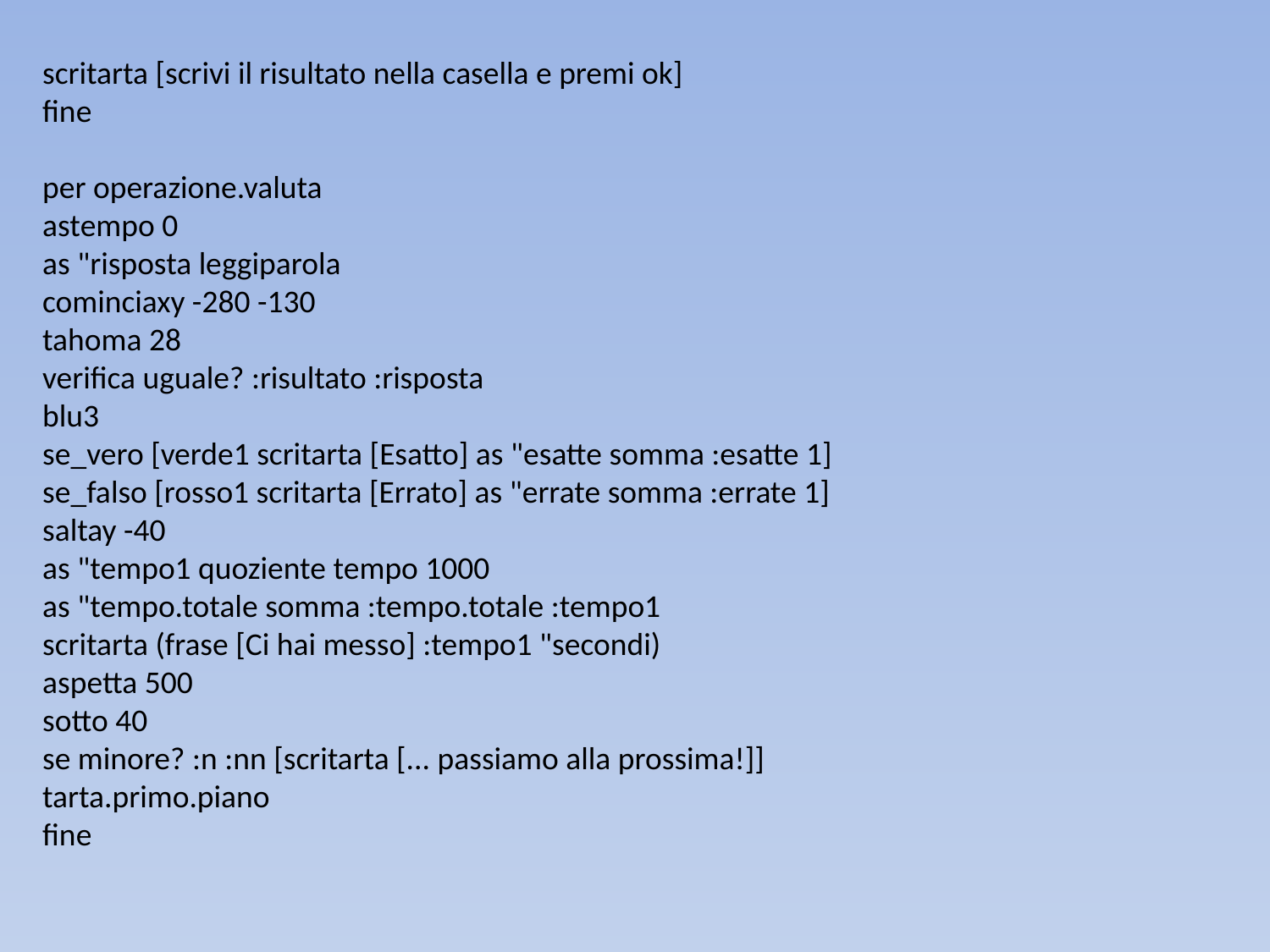

scritarta [scrivi il risultato nella casella e premi ok]
fine

per operazione.valuta
astempo 0
as "risposta leggiparola
cominciaxy -280 -130
tahoma 28
verifica uguale? :risultato :risposta
blu3
se_vero [verde1 scritarta [Esatto] as "esatte somma :esatte 1]
se_falso [rosso1 scritarta [Errato] as "errate somma :errate 1]
saltay -40
as "tempo1 quoziente tempo 1000
as "tempo.totale somma :tempo.totale :tempo1
scritarta (frase [Ci hai messo] :tempo1 "secondi)
aspetta 500
sotto 40
se minore? :n :nn [scritarta [... passiamo alla prossima!]]
tarta.primo.piano
fine